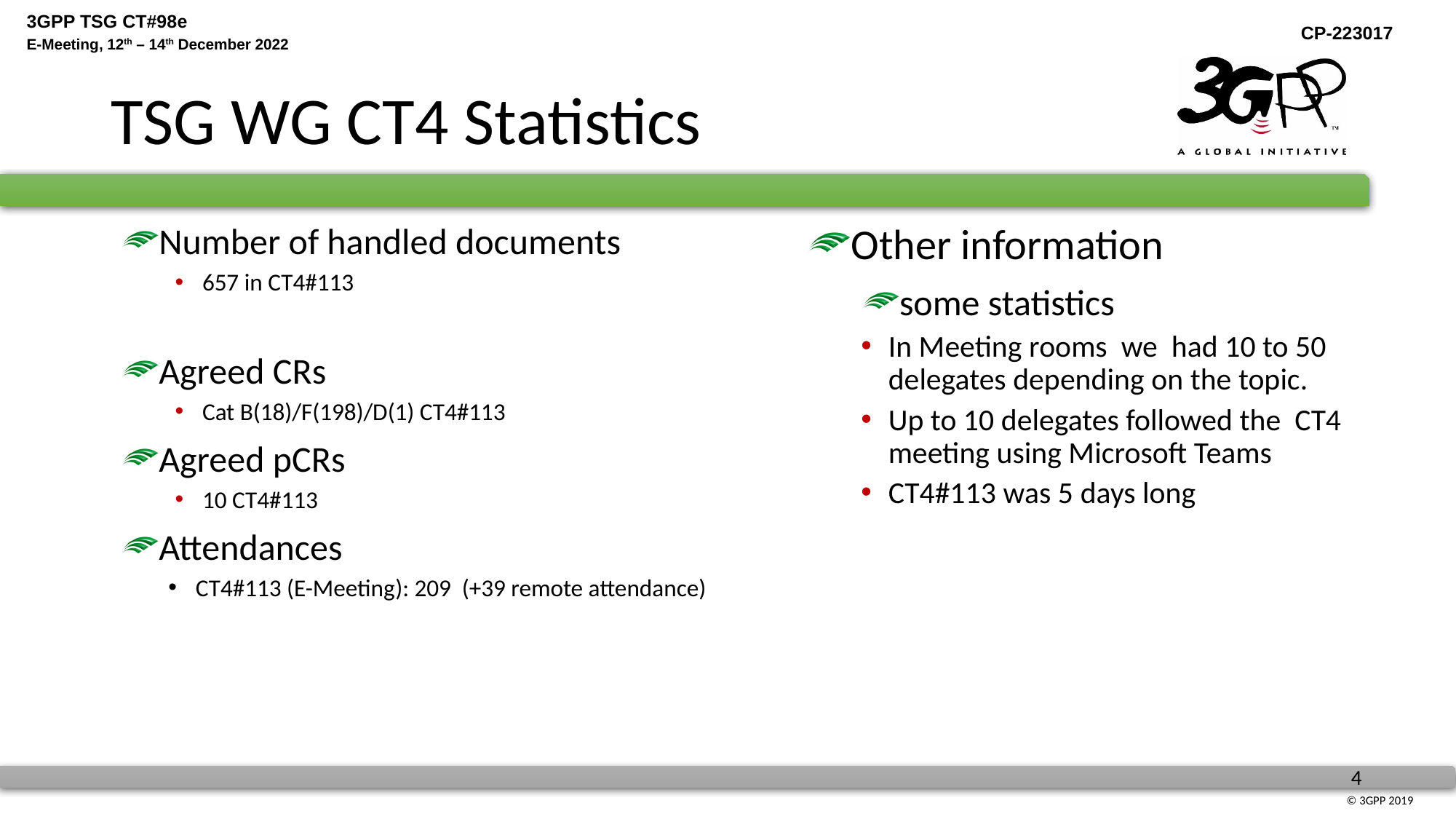

# TSG WG CT4 Statistics
Number of handled documents
657 in CT4#113

Agreed CRs
Cat B(18)/F(198)/D(1) CT4#113
Agreed pCRs
10 CT4#113
Attendances
CT4#113 (E-Meeting): 209  (+39 remote attendance)

Other information
some statistics
In Meeting rooms  we  had 10 to 50 delegates depending on the topic.
Up to 10 delegates followed the  CT4 meeting using Microsoft Teams
CT4#113 was 5 days long